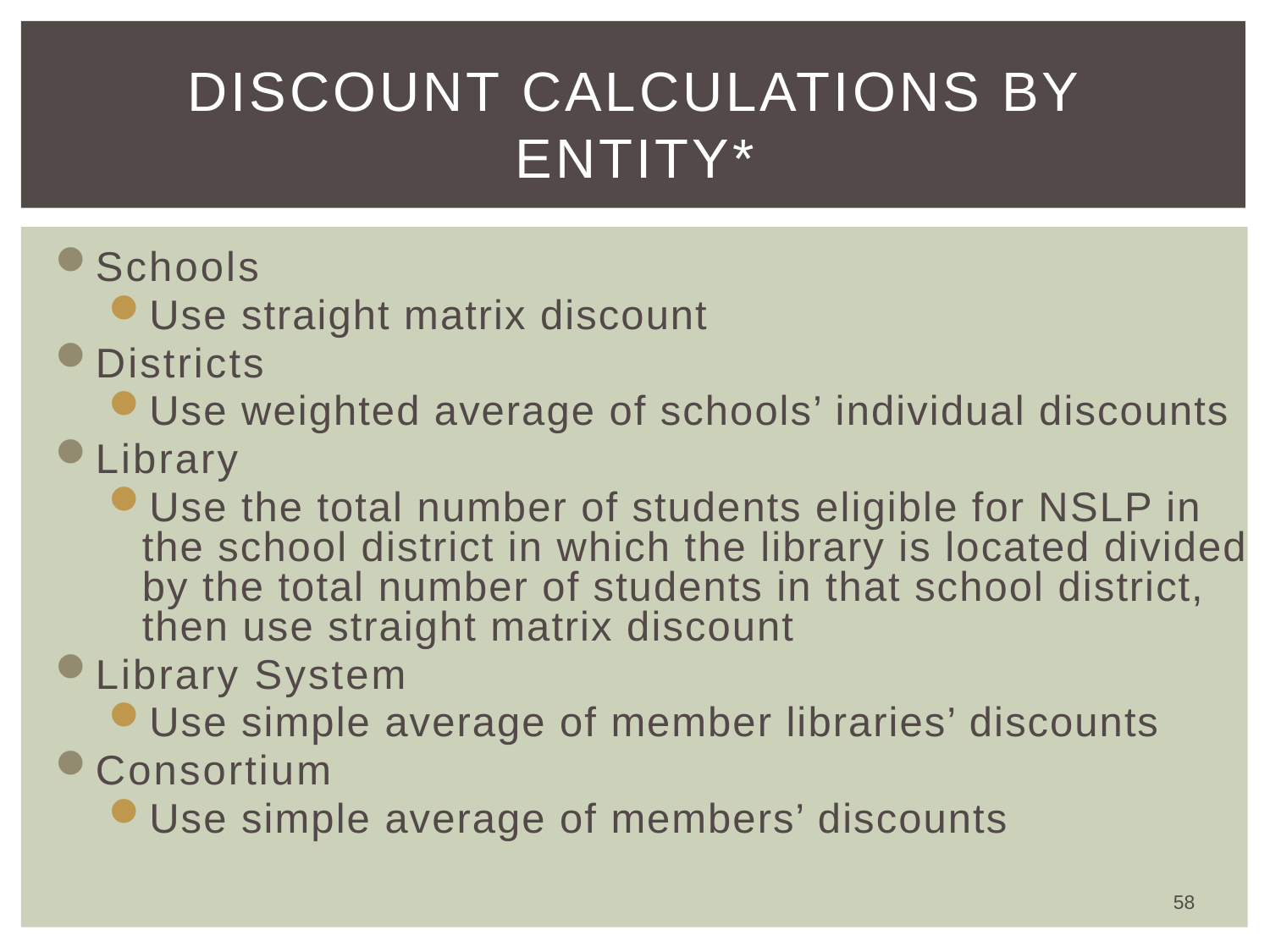

# Discount Calculations by Entity*
Schools
Use straight matrix discount
Districts
Use weighted average of schools’ individual discounts
Library
Use the total number of students eligible for NSLP in the school district in which the library is located divided by the total number of students in that school district, then use straight matrix discount
Library System
Use simple average of member libraries’ discounts
Consortium
Use simple average of members’ discounts
58